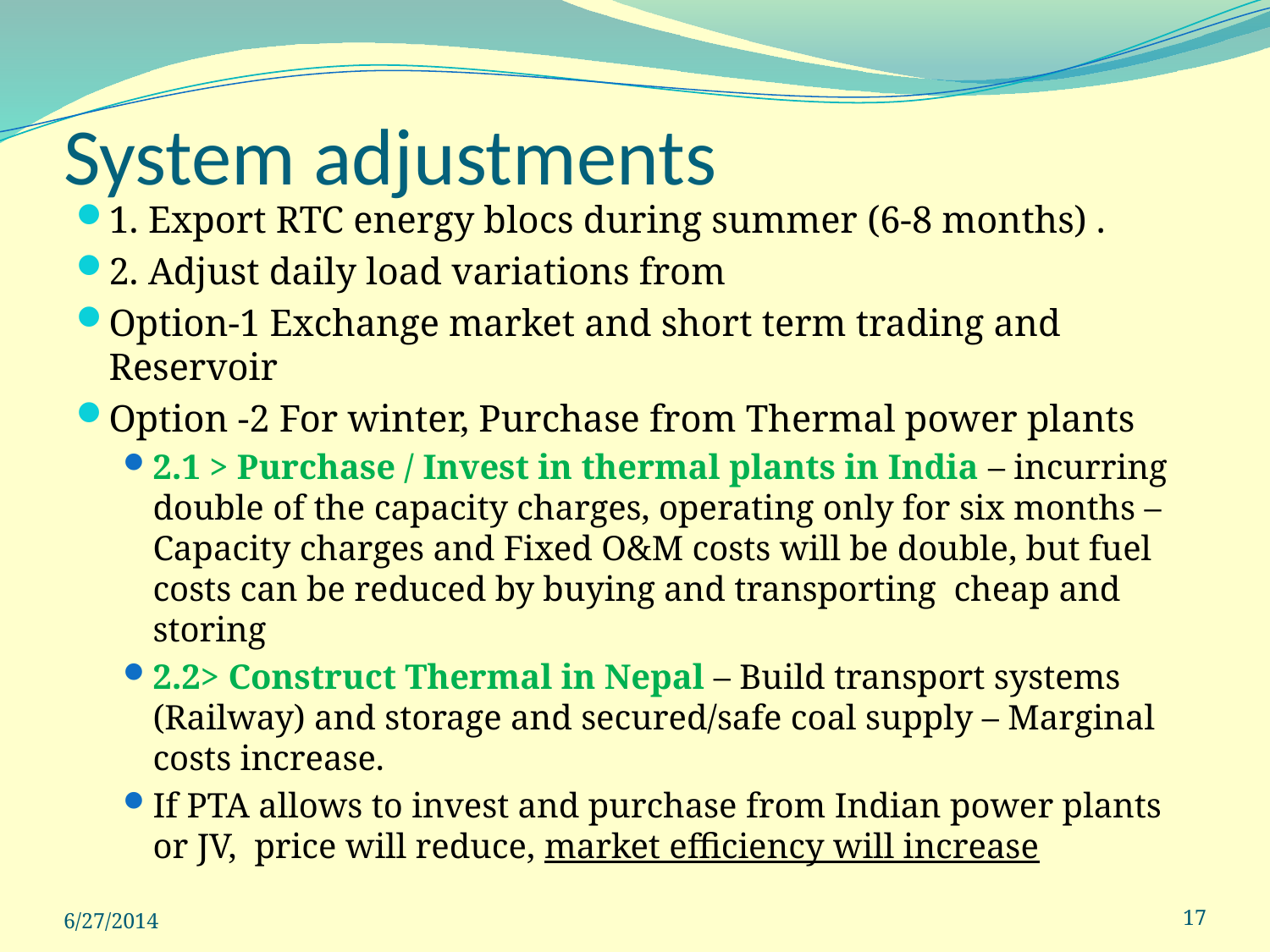

# System adjustments
1. Export RTC energy blocs during summer (6-8 months) .
2. Adjust daily load variations from
Option-1 Exchange market and short term trading and Reservoir
Option -2 For winter, Purchase from Thermal power plants
2.1 > Purchase / Invest in thermal plants in India – incurring double of the capacity charges, operating only for six months – Capacity charges and Fixed O&M costs will be double, but fuel costs can be reduced by buying and transporting  cheap and storing
2.2> Construct Thermal in Nepal – Build transport systems (Railway) and storage and secured/safe coal supply – Marginal costs increase.
If PTA allows to invest and purchase from Indian power plants or JV,  price will reduce, market efficiency will increase

6/27/2014
17